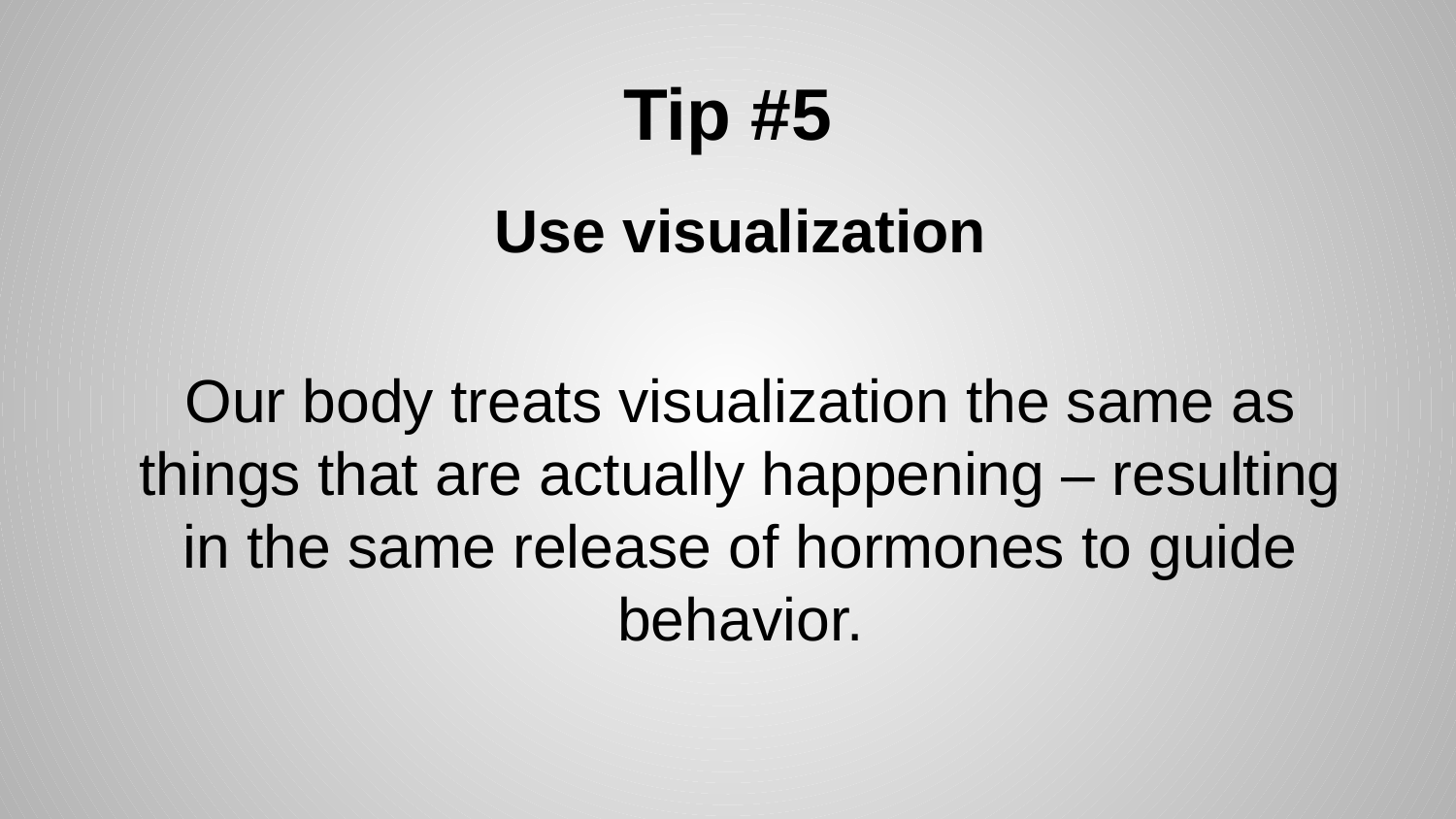

# Tip #5
Use visualization

Our body treats visualization the same as things that are actually happening – resulting in the same release of hormones to guide behavior.